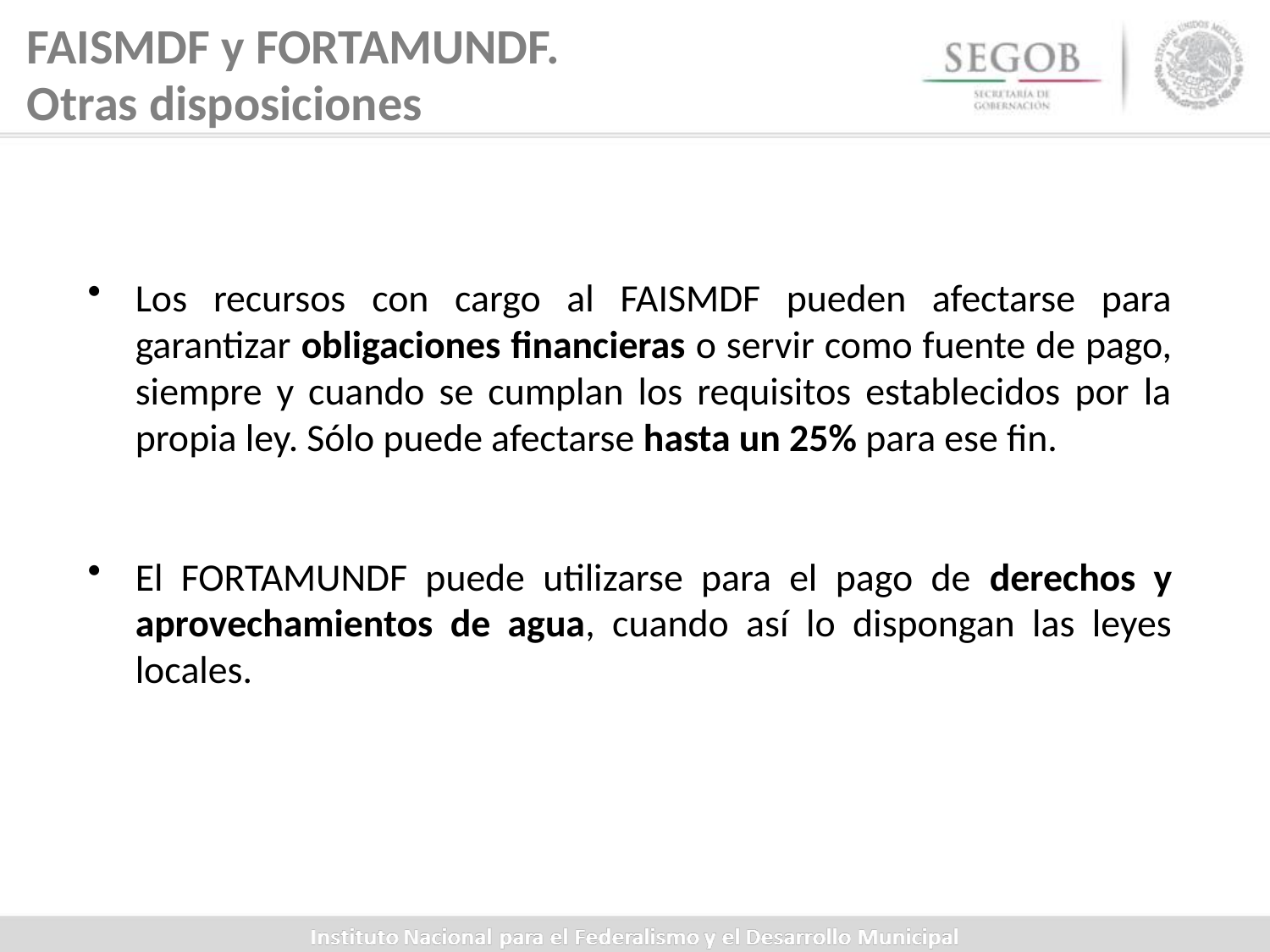

FAISMDF y FORTAMUNDF.
Otras disposiciones
Los recursos con cargo al FAISMDF pueden afectarse para garantizar obligaciones financieras o servir como fuente de pago, siempre y cuando se cumplan los requisitos establecidos por la propia ley. Sólo puede afectarse hasta un 25% para ese fin.

El FORTAMUNDF puede utilizarse para el pago de derechos y aprovechamientos de agua, cuando así lo dispongan las leyes locales.